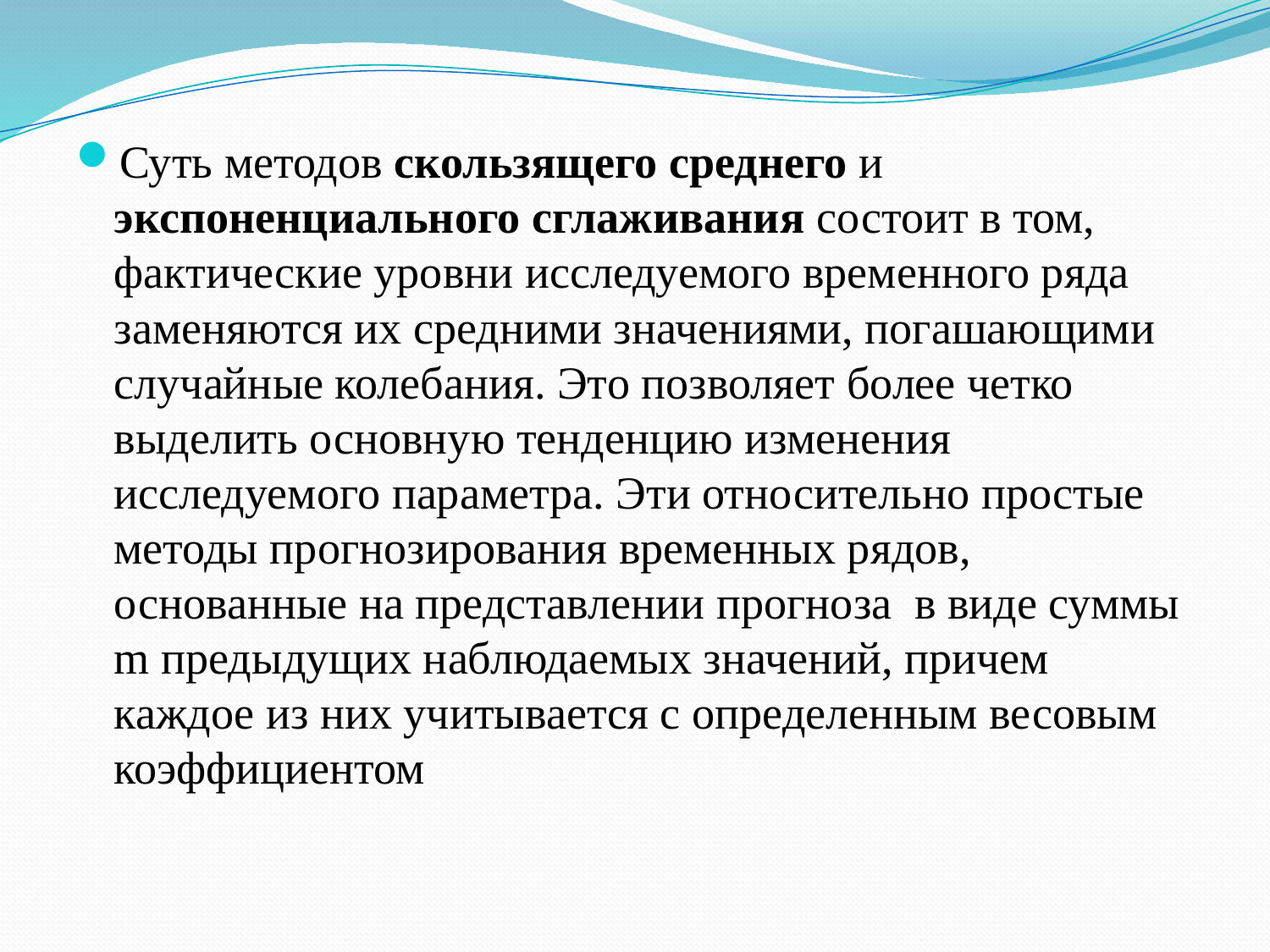

Суть методов скользящего среднего и экспоненциального сглаживания состоит в том, фактические уровни исследуемого временного ряда заменяются их средними значениями, погашающими случайные колебания. Это позволяет более четко выделить основную тенденцию изменения исследуемого параметра. Эти относительно простые методы прогнозирования временных рядов, основанные на представлении прогноза  в виде суммы m предыдущих наблюдаемых значений, причем каждое из них учитывается с определенным весовым коэффициентом